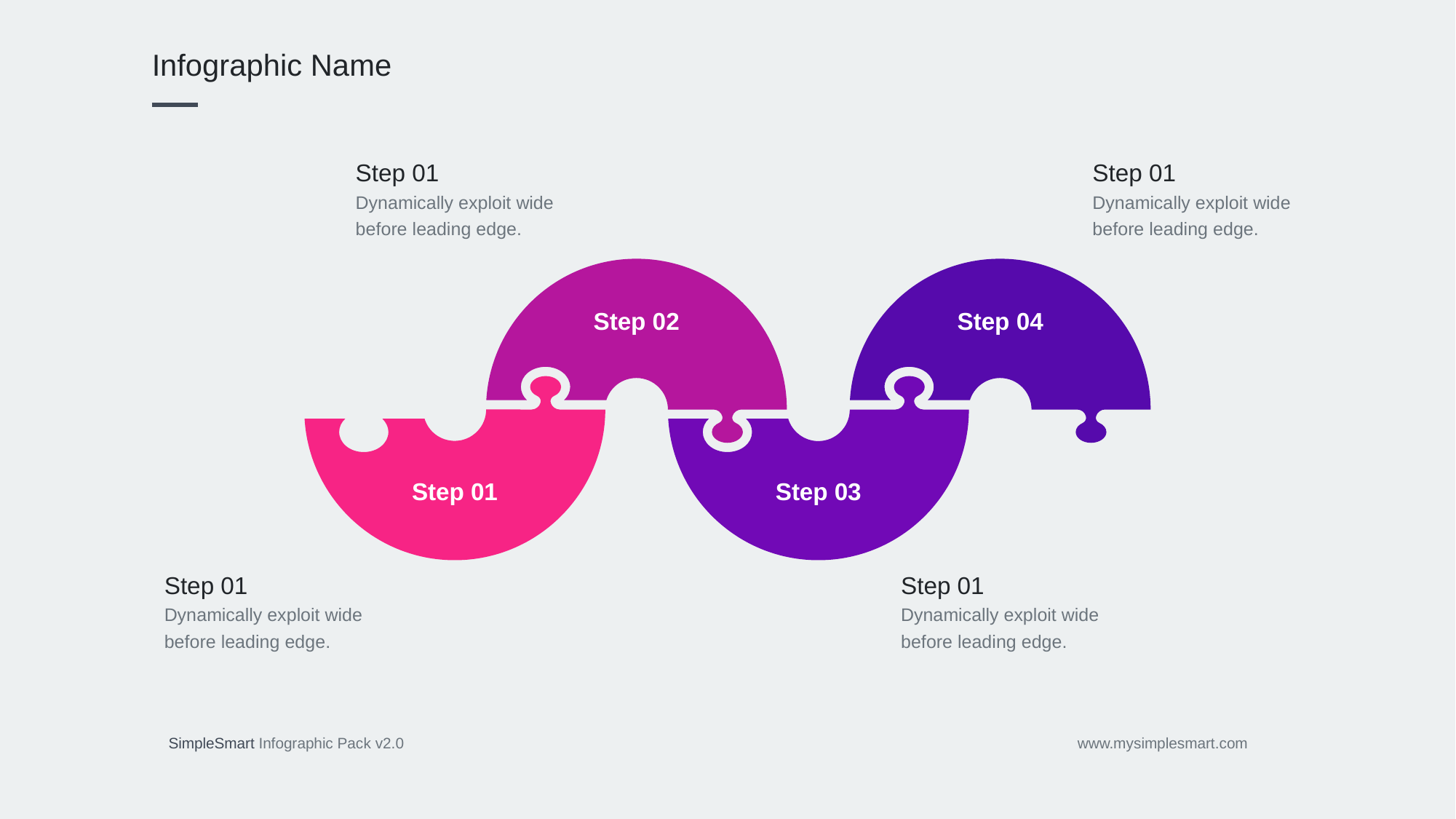

Infographic Name
Step 01
Dynamically exploit wide
before leading edge.
Step 01
Dynamically exploit wide
before leading edge.

Step 02
Step 04

Step 01
Step 03
Step 01
Dynamically exploit wide
before leading edge.
Step 01
Dynamically exploit wide
before leading edge.
12